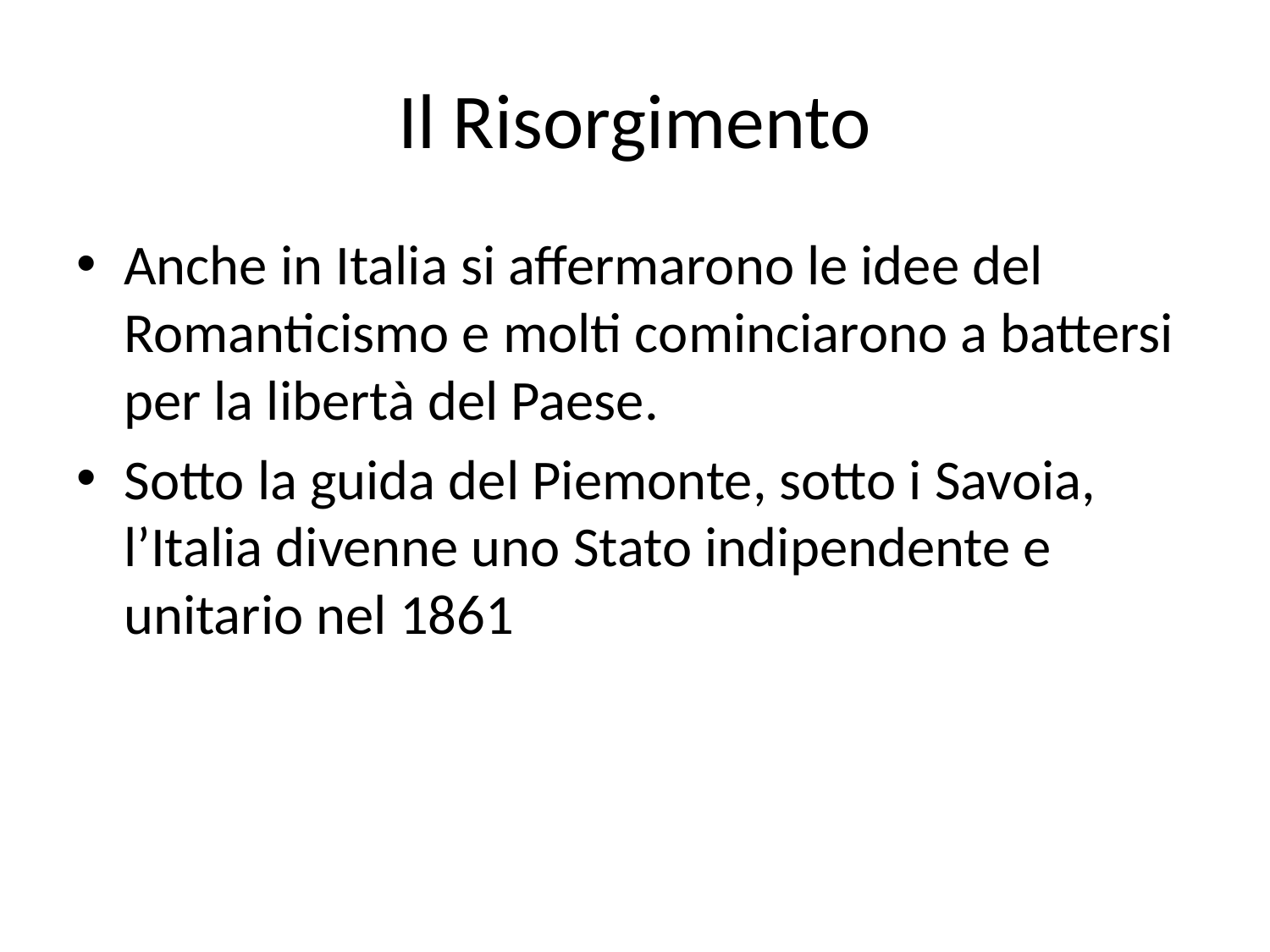

# Il Risorgimento
Anche in Italia si affermarono le idee del Romanticismo e molti cominciarono a battersi per la libertà del Paese.
Sotto la guida del Piemonte, sotto i Savoia, l’Italia divenne uno Stato indipendente e unitario nel 1861